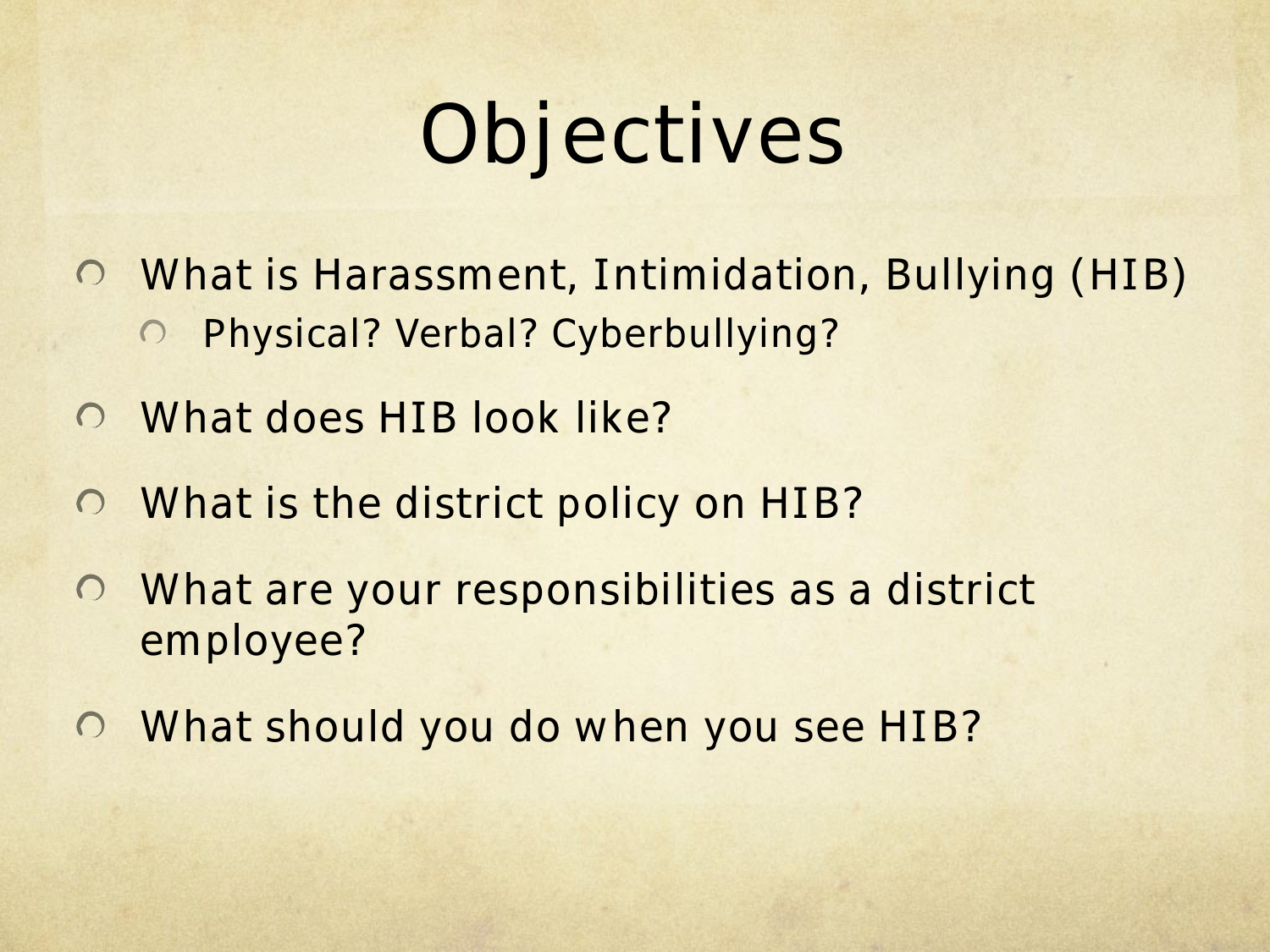

# Objectives
What is Harassment, Intimidation, Bullying (HIB)
Physical? Verbal? Cyberbullying?
What does HIB look like?
What is the district policy on HIB?
What are your responsibilities as a district employee?
What should you do when you see HIB?